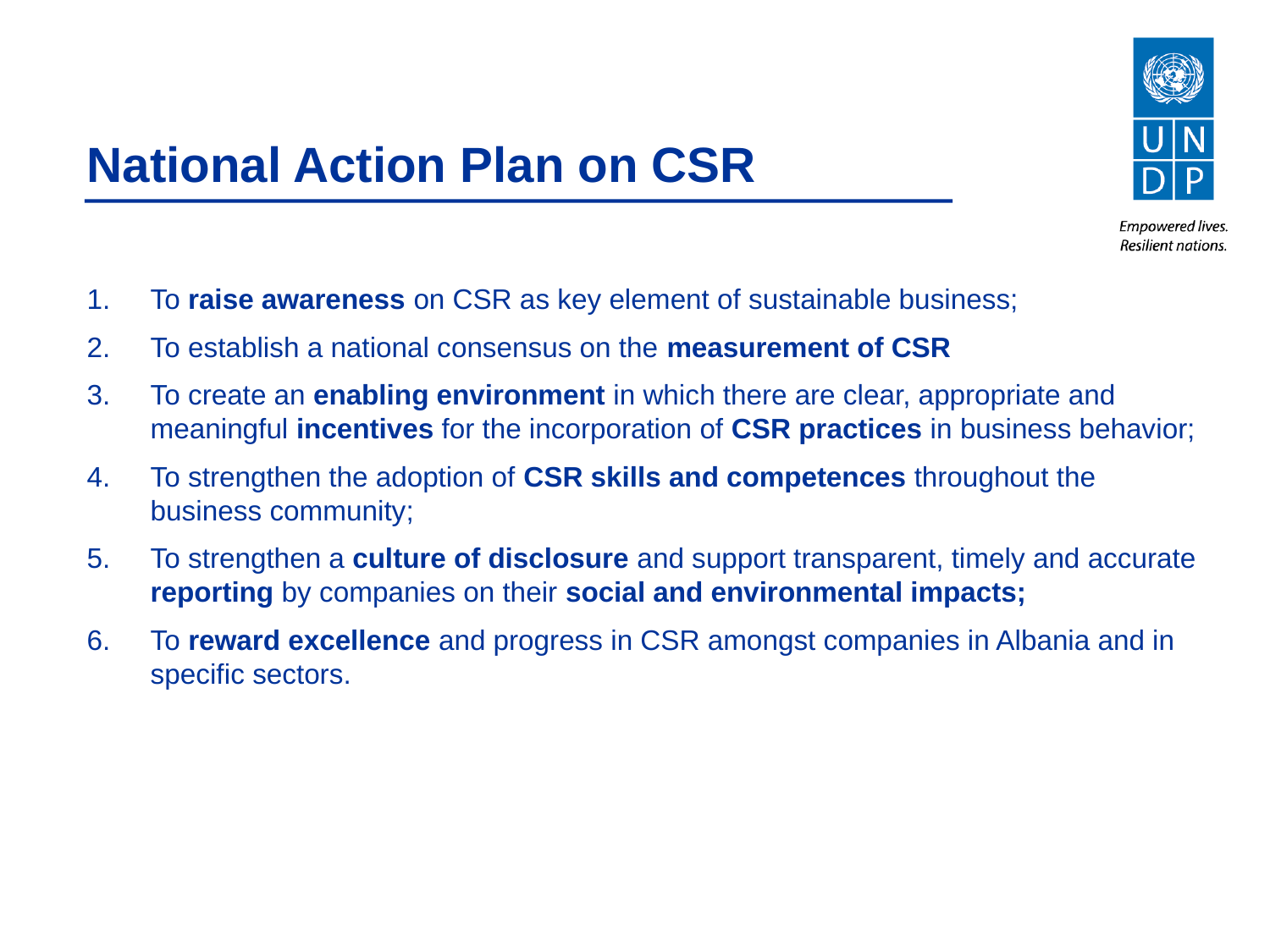

National Action Plan on CSR
To raise awareness on CSR as key element of sustainable business;
To establish a national consensus on the measurement of CSR
To create an enabling environment in which there are clear, appropriate and meaningful incentives for the incorporation of CSR practices in business behavior;
To strengthen the adoption of CSR skills and competences throughout the business community;
To strengthen a culture of disclosure and support transparent, timely and accurate reporting by companies on their social and environmental impacts;
To reward excellence and progress in CSR amongst companies in Albania and in specific sectors.